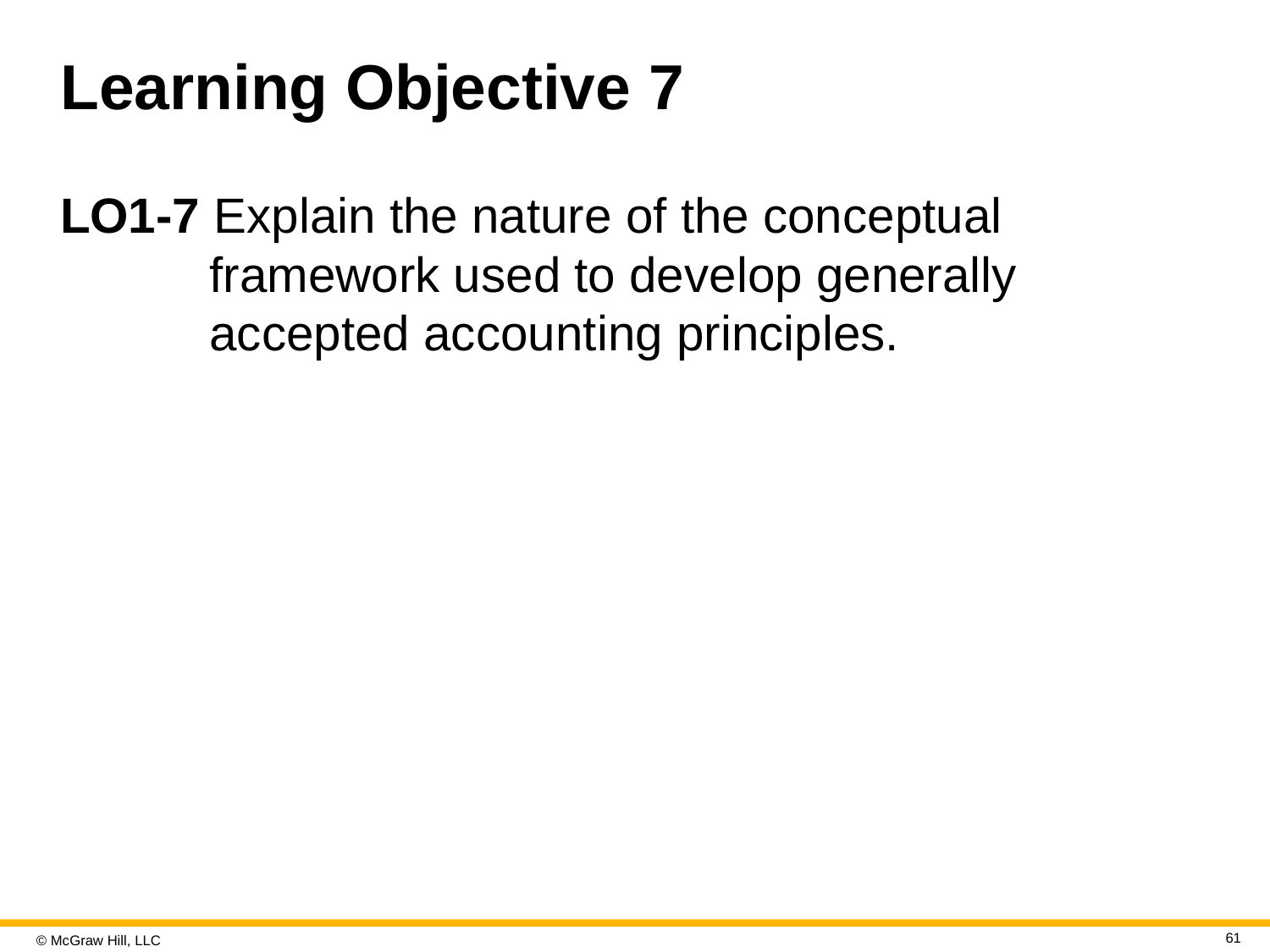

# Learning Objective 7
LO1-7 Explain the nature of the conceptual framework used to develop generally accepted accounting principles.
61